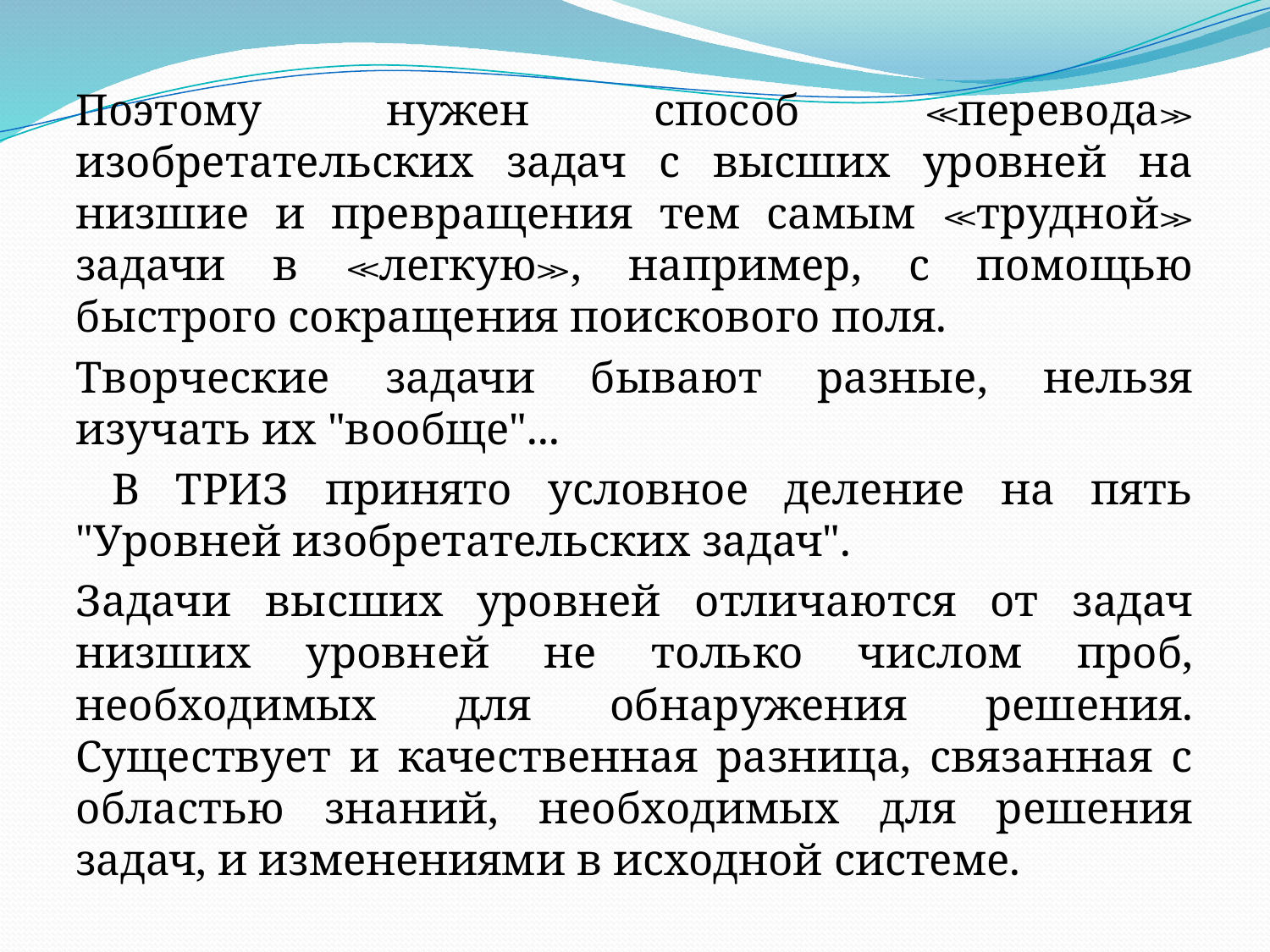

Поэтому нужен способ ≪перевода≫ изобретательских задач с высших уровней на низшие и превращения тем самым ≪трудной≫ задачи в ≪легкую≫, например, с помощью быстрого сокращения поискового поля.
Творческие задачи бывают разные, нельзя изучать их "вообще"...
 В ТРИЗ принято условное деление на пять "Уровней изобретательских задач".
Задачи высших уровней отличаются от задач низших уровней не только числом проб, необходимых для обнаружения решения. Существует и качественная разница, связанная с областью знаний, необходимых для решения задач, и изменениями в исходной системе.